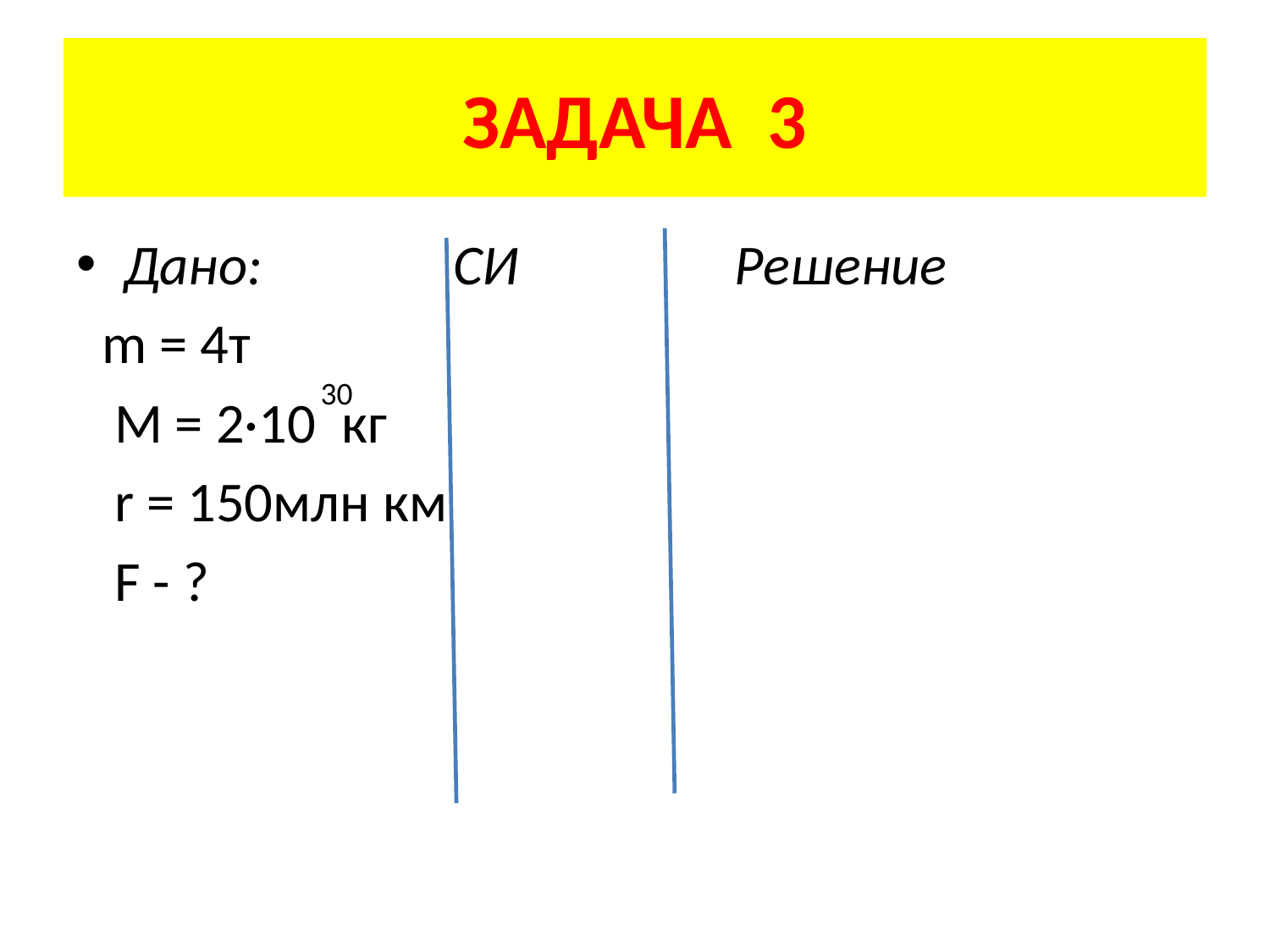

# ЗАДАЧА  3
Дано:               СИ                 Решение
  m = 4т
   M = 2·10  кг
   r = 150млн км
   F - ?

30